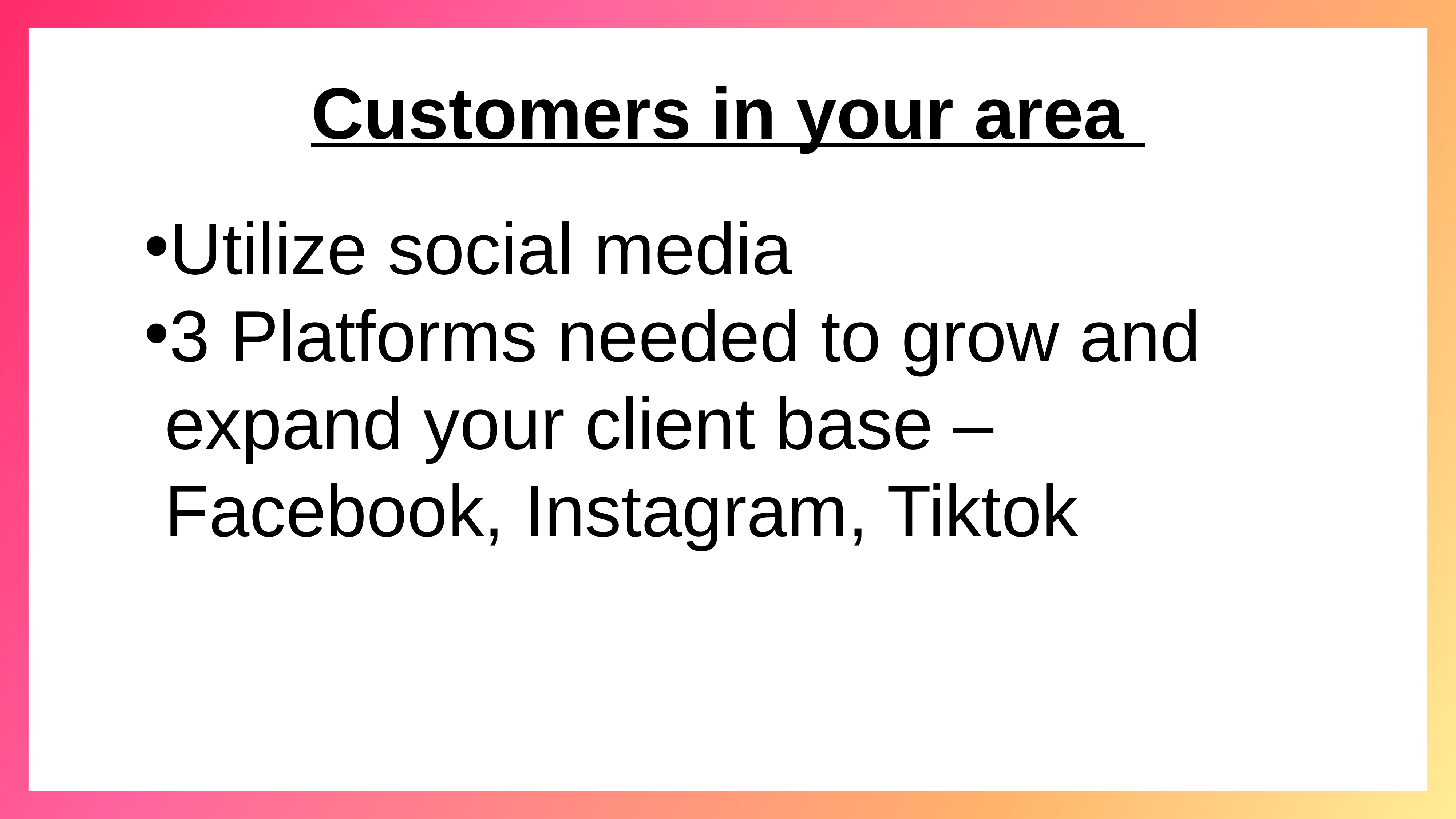

Customers in your area
Utilize social media
3 Platforms needed to grow and expand your client base – Facebook, Instagram, Tiktok